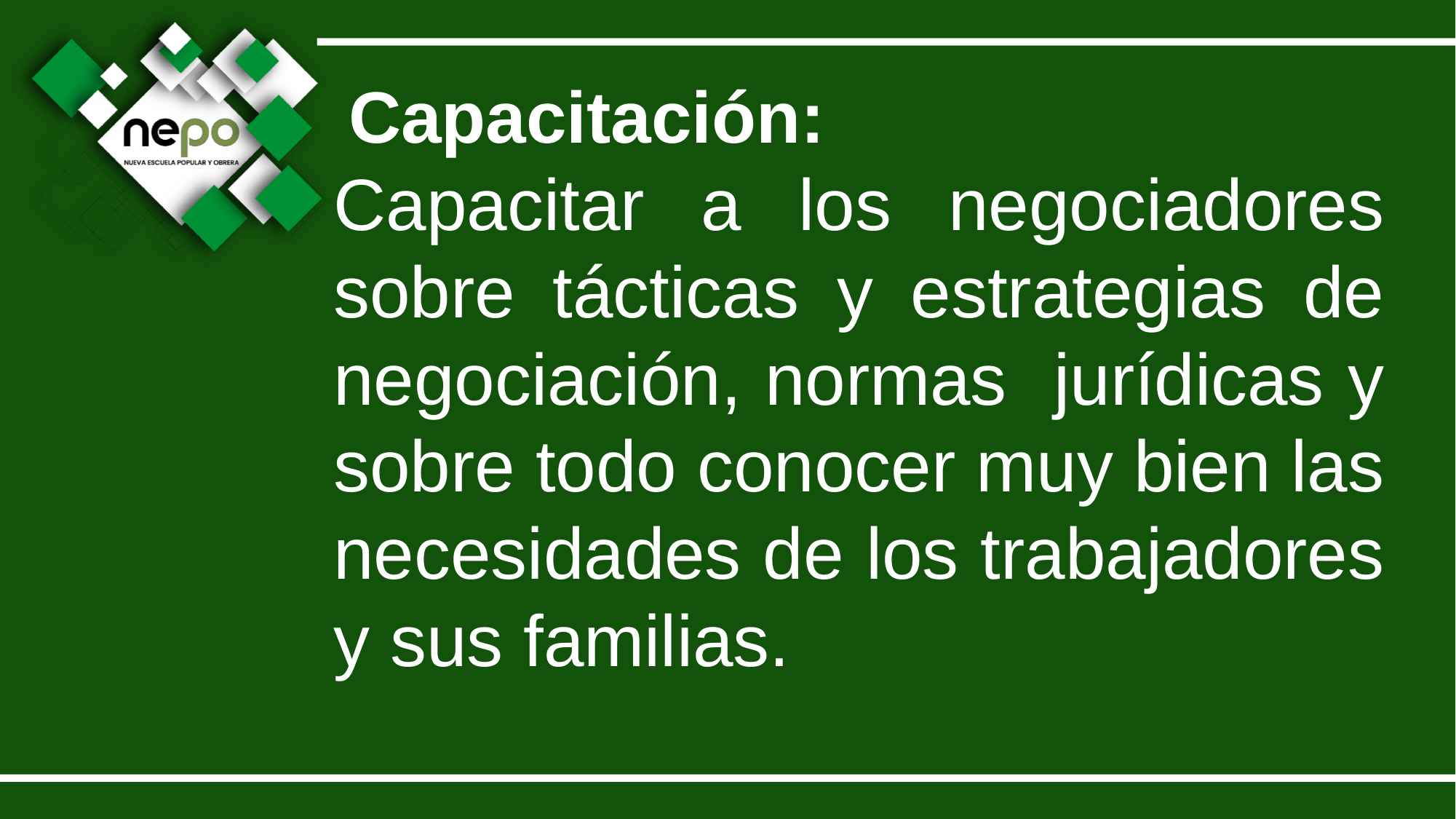

Capacitación:
Capacitar a los negociadores sobre tácticas y estrategias de negociación, normas  jurídicas y sobre todo conocer muy bien las necesidades de los trabajadores y sus familias.